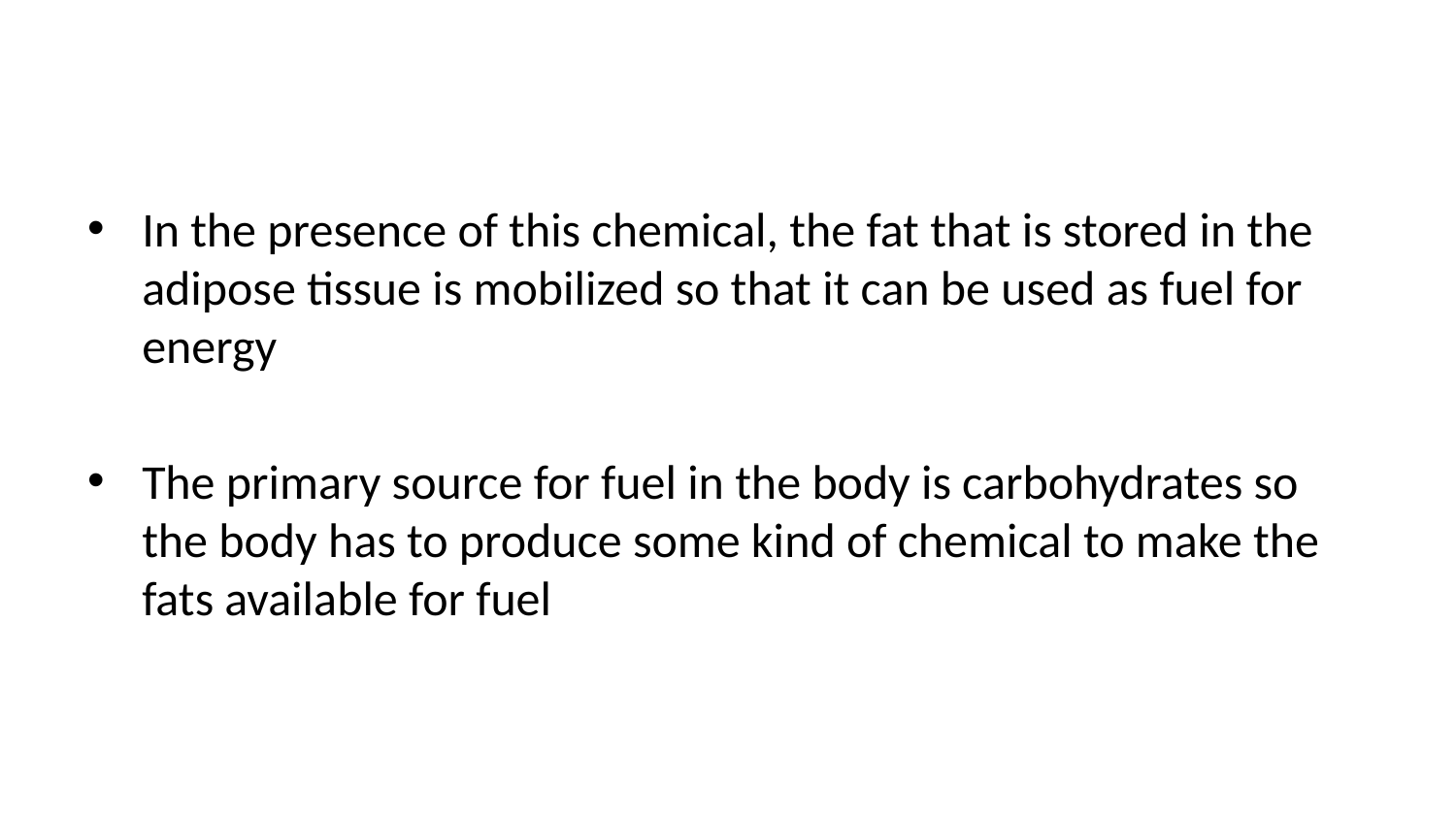

In the presence of this chemical, the fat that is stored in the adipose tissue is mobilized so that it can be used as fuel for energy

The primary source for fuel in the body is carbohydrates so the body has to produce some kind of chemical to make the fats available for fuel